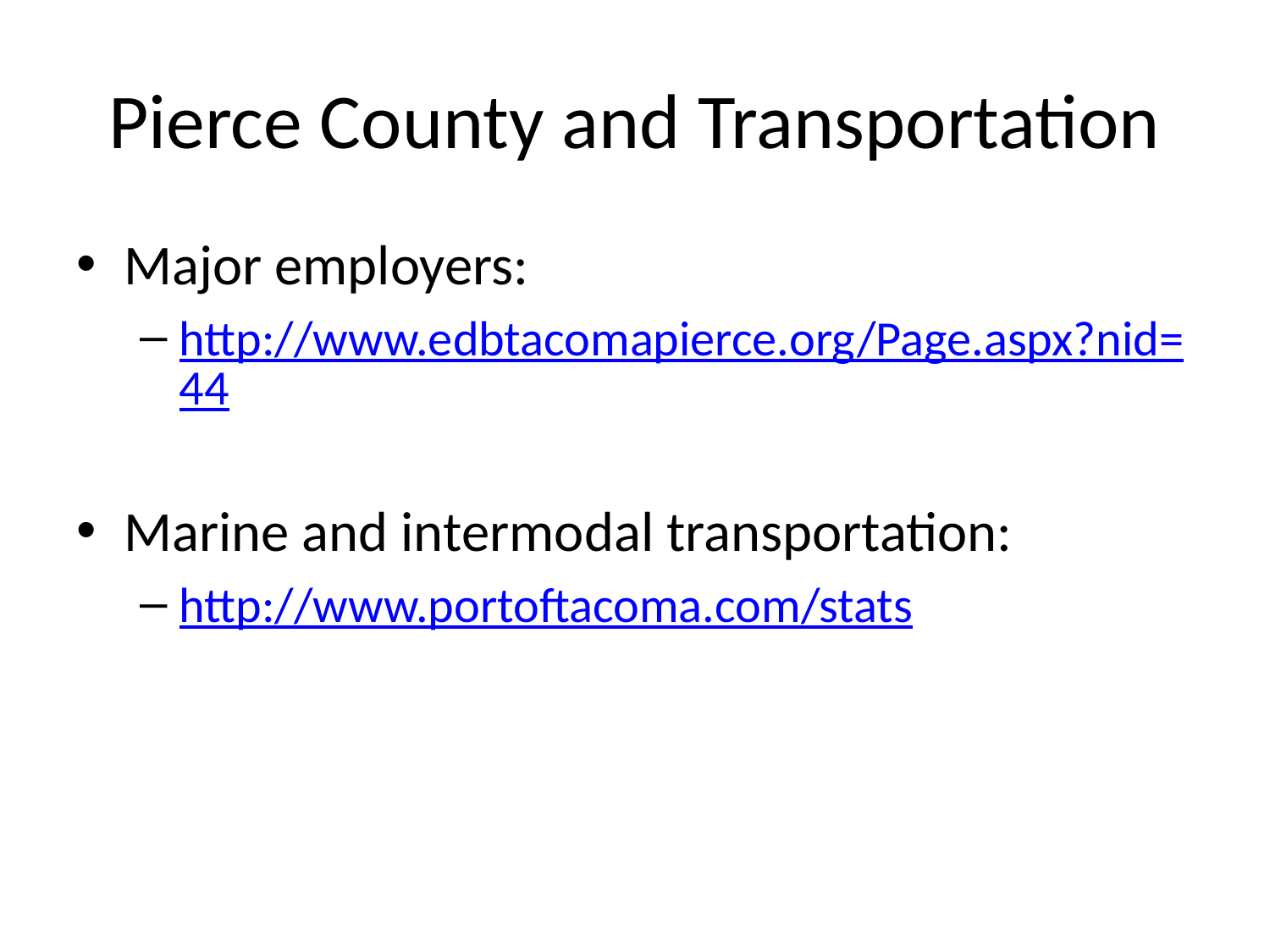

# Pierce County and Transportation
Major employers:
http://www.edbtacomapierce.org/Page.aspx?nid=44

Marine and intermodal transportation:
http://www.portoftacoma.com/stats